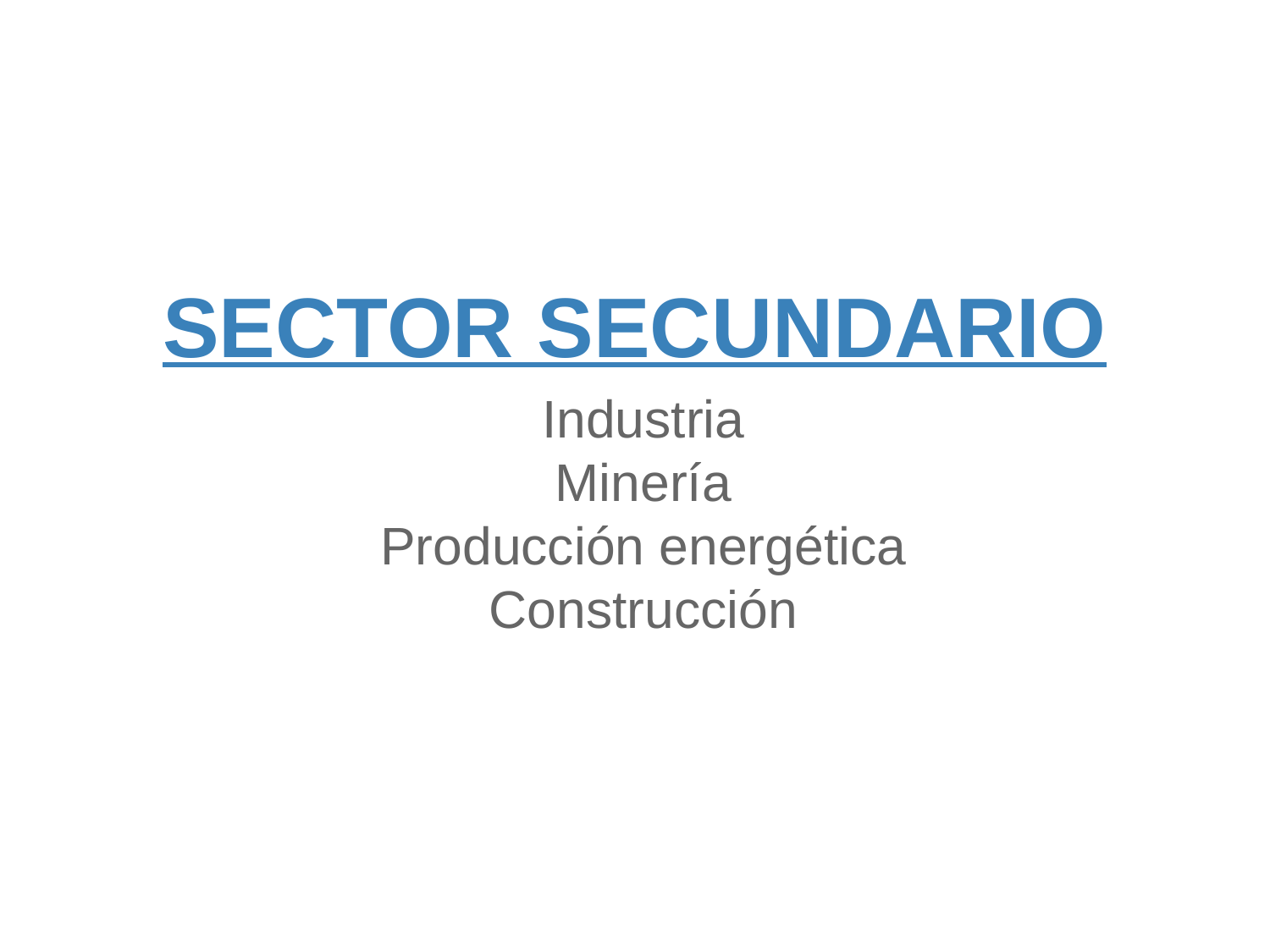

# SECTOR SECUNDARIO
Industria
Minería
Producción energética
Construcción